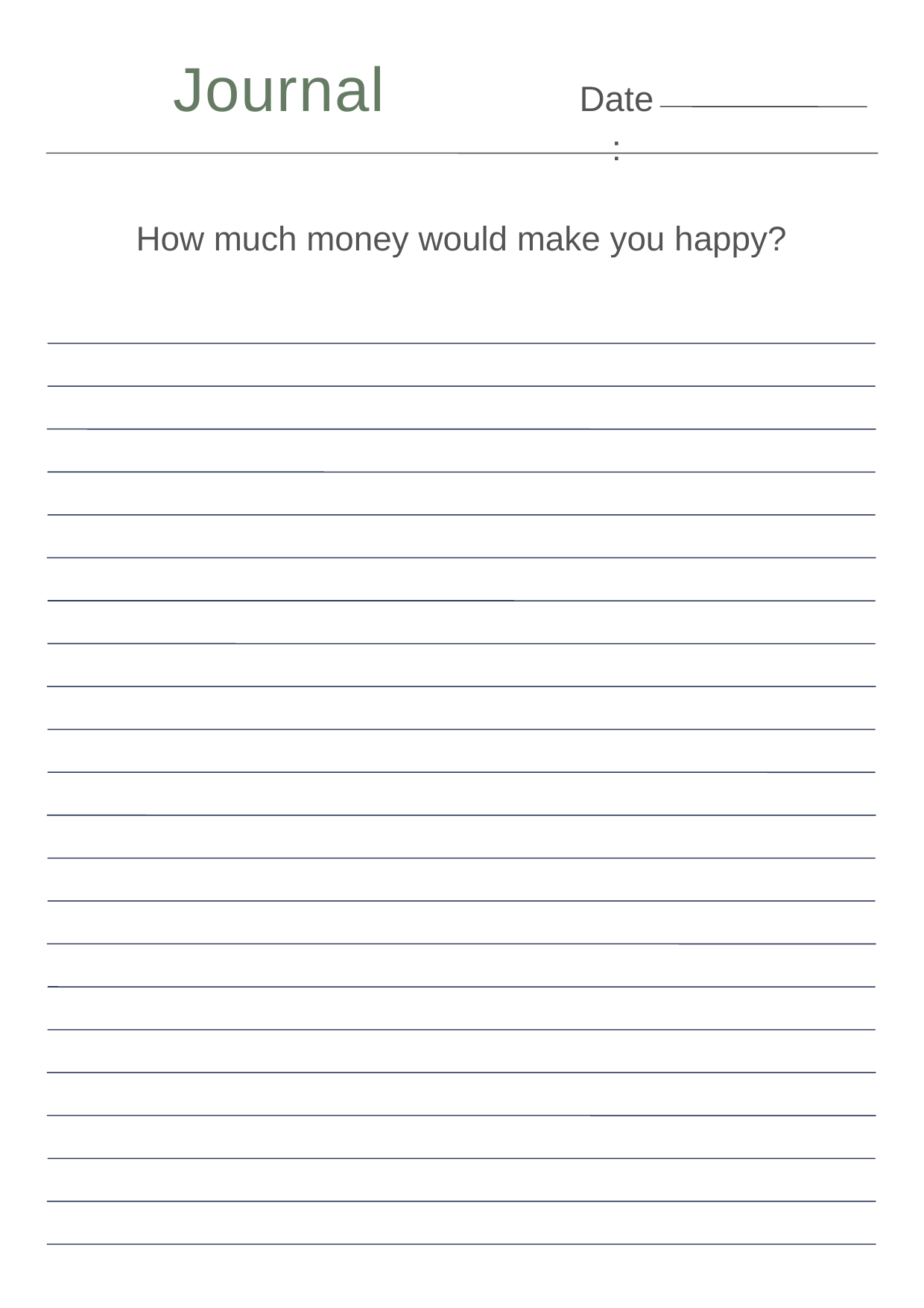

Journal
Date:

How much money would make you happy?